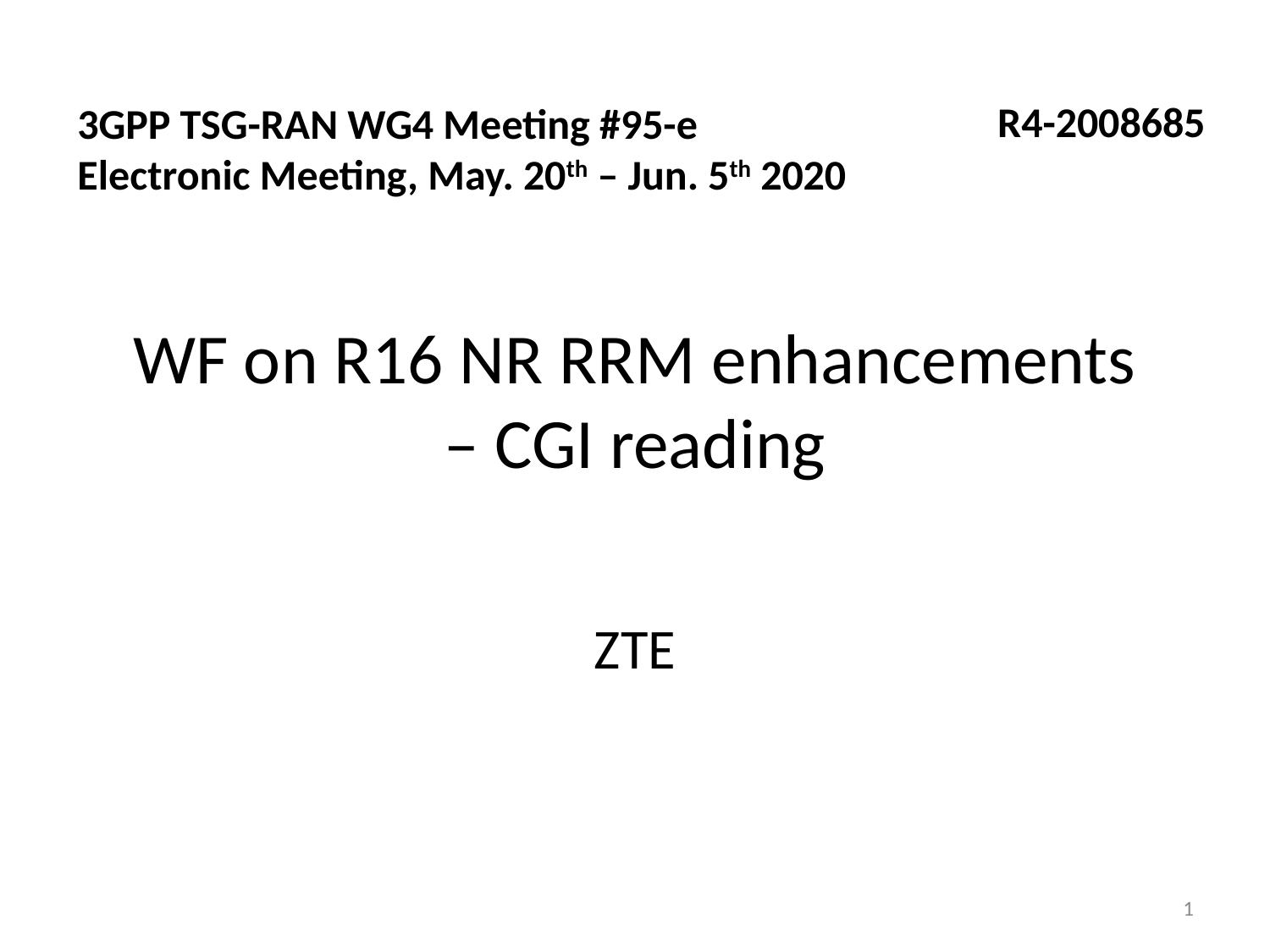

R4-2008685
3GPP TSG-RAN WG4 Meeting #95-e
Electronic Meeting, May. 20th – Jun. 5th 2020

# WF on R16 NR RRM enhancements – CGI reading
ZTE
1